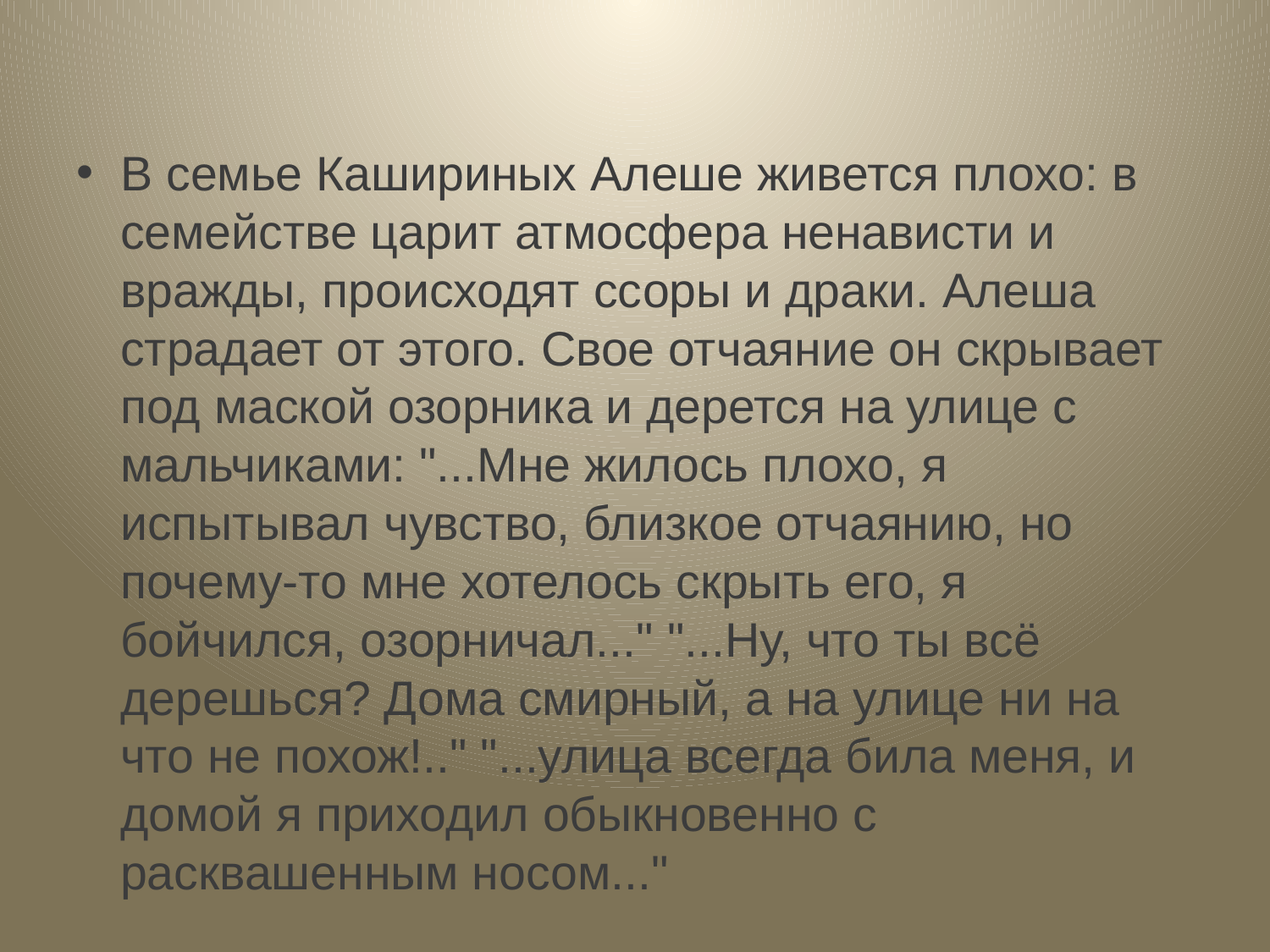

#
В семье Кашириных Алеше живется плохо: в семействе царит атмосфера ненависти и вражды, происходят ссоры и драки. Алеша страдает от этого. Свое отчаяние он скрывает под маской озорника и дерется на улице с мальчиками: "...Мне жилось плохо, я испытывал чувство, близкое отчаянию, но почему‑то мне хотелось скрыть его, я бойчился, озорничал..." "...Ну, что ты всё дерешься? Дома смирный, а на улице ни на что не похож!.." "...улица всегда била меня, и домой я приходил обыкновенно с расквашенным носом..."